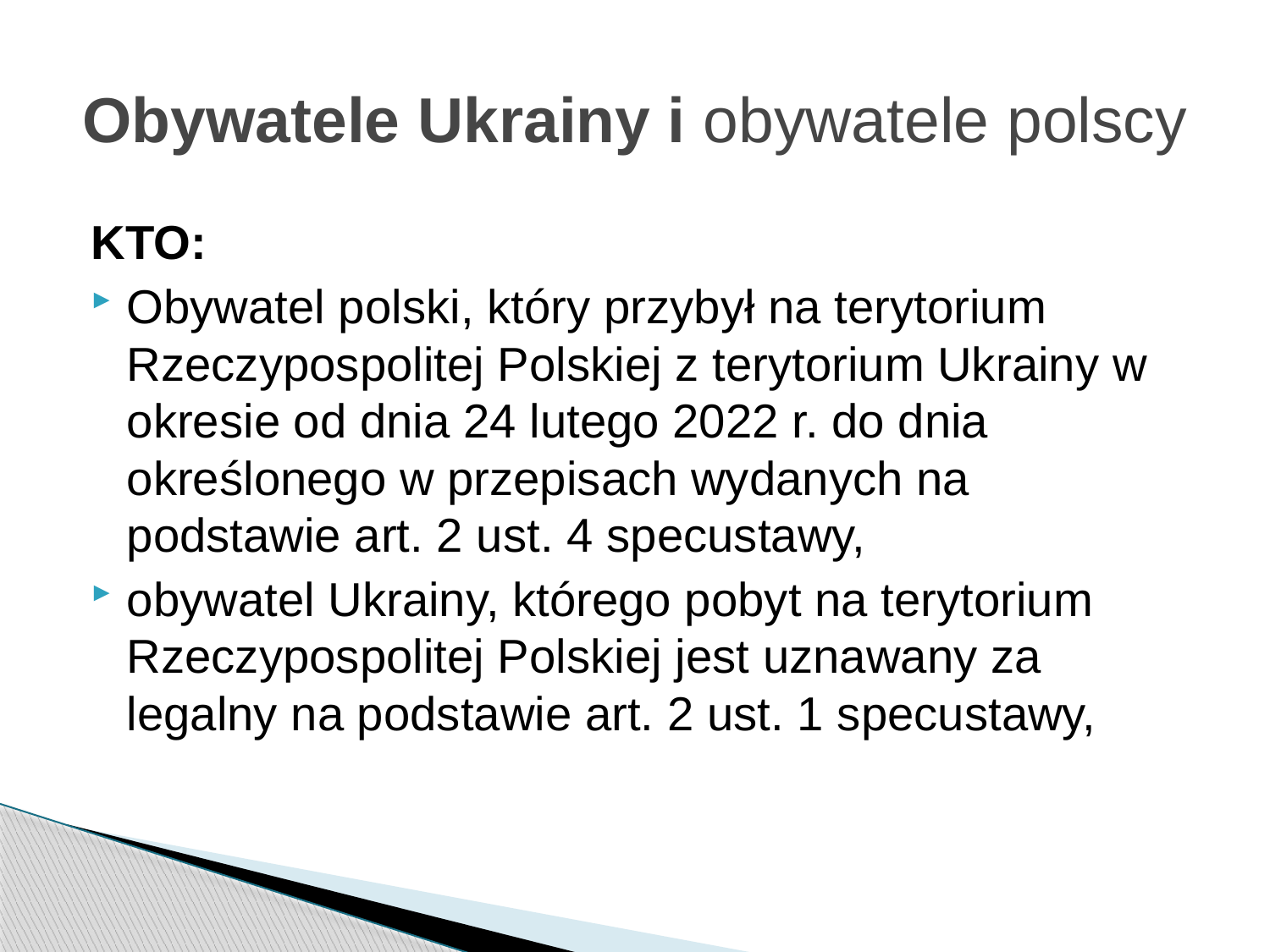

# Obywatele Ukrainy i obywatele polscy
KTO:
Obywatel polski, który przybył na terytorium Rzeczypospolitej Polskiej z terytorium Ukrainy w okresie od dnia 24 lutego 2022 r. do dnia określonego w przepisach wydanych na podstawie art. 2 ust. 4 specustawy,
obywatel Ukrainy, którego pobyt na terytorium Rzeczypospolitej Polskiej jest uznawany za legalny na podstawie art. 2 ust. 1 specustawy,